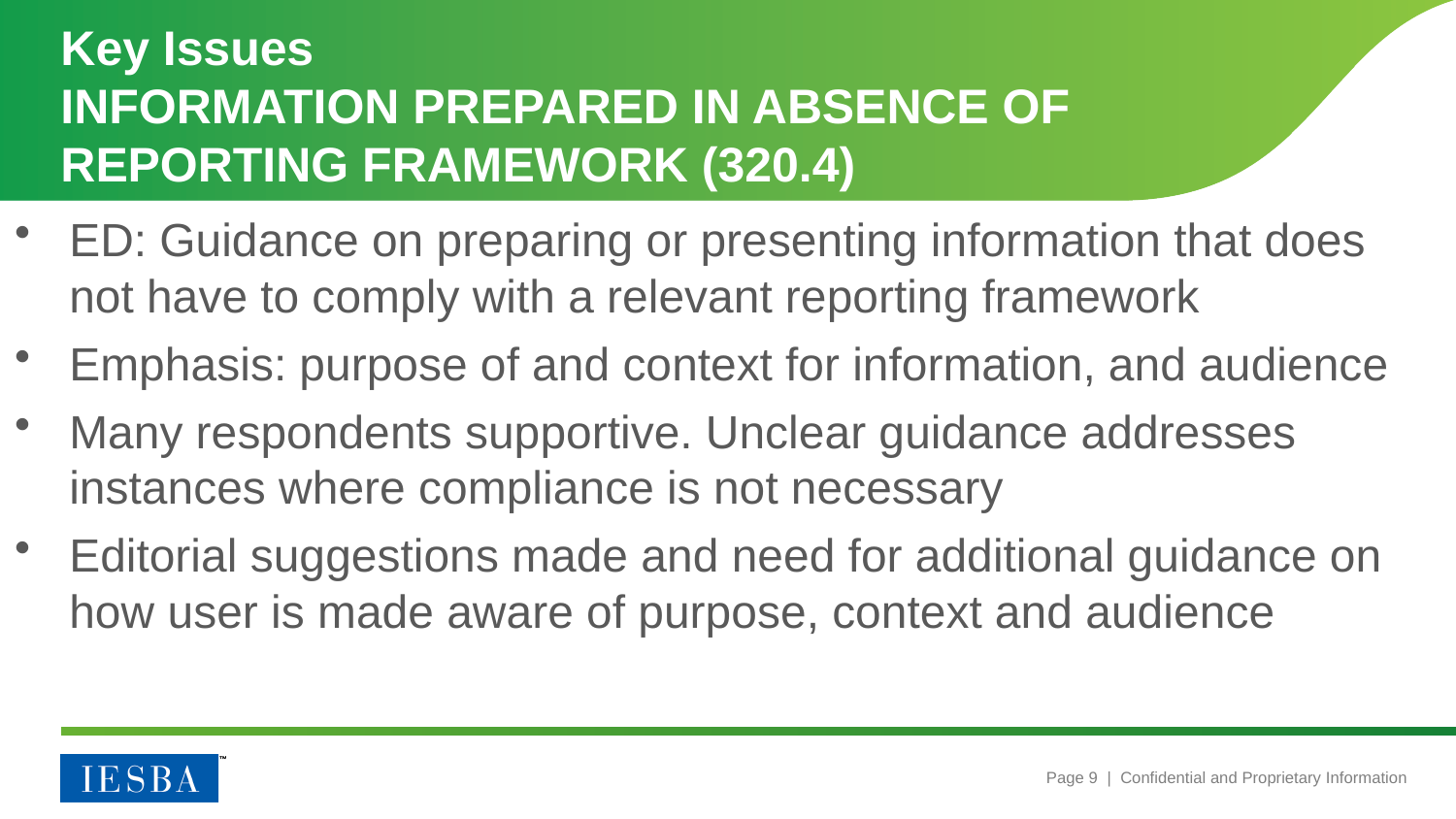

# Key Issues Information Prepared in Absence of Reporting Framework (320.4)
ED: Guidance on preparing or presenting information that does not have to comply with a relevant reporting framework
Emphasis: purpose of and context for information, and audience
Many respondents supportive. Unclear guidance addresses instances where compliance is not necessary
Editorial suggestions made and need for additional guidance on how user is made aware of purpose, context and audience